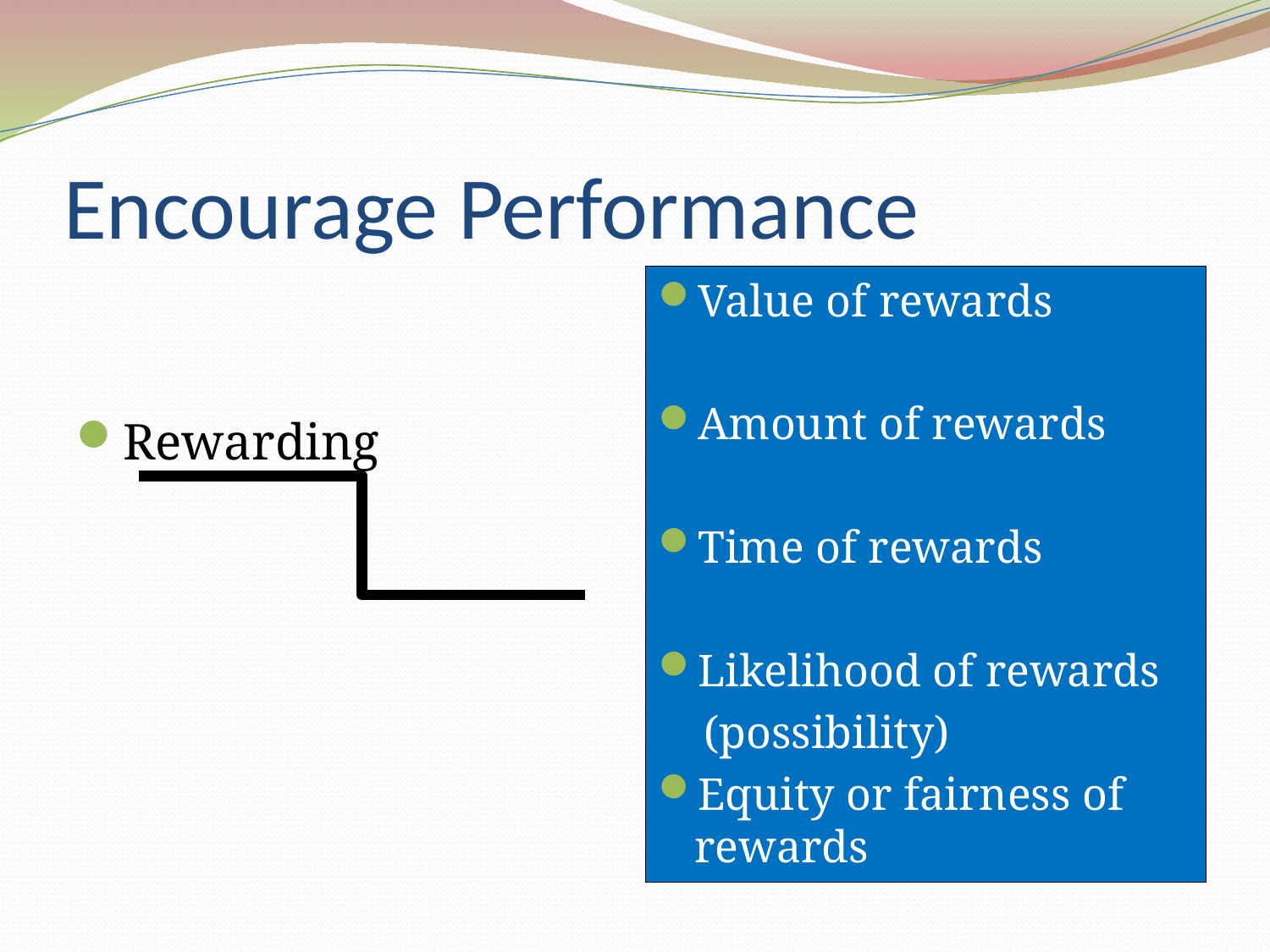

# Encourage Performance

Rewarding
Value of rewards

Amount of rewards

Time of rewards

Likelihood of rewards
    (possibility)
Equity or fairness of rewards